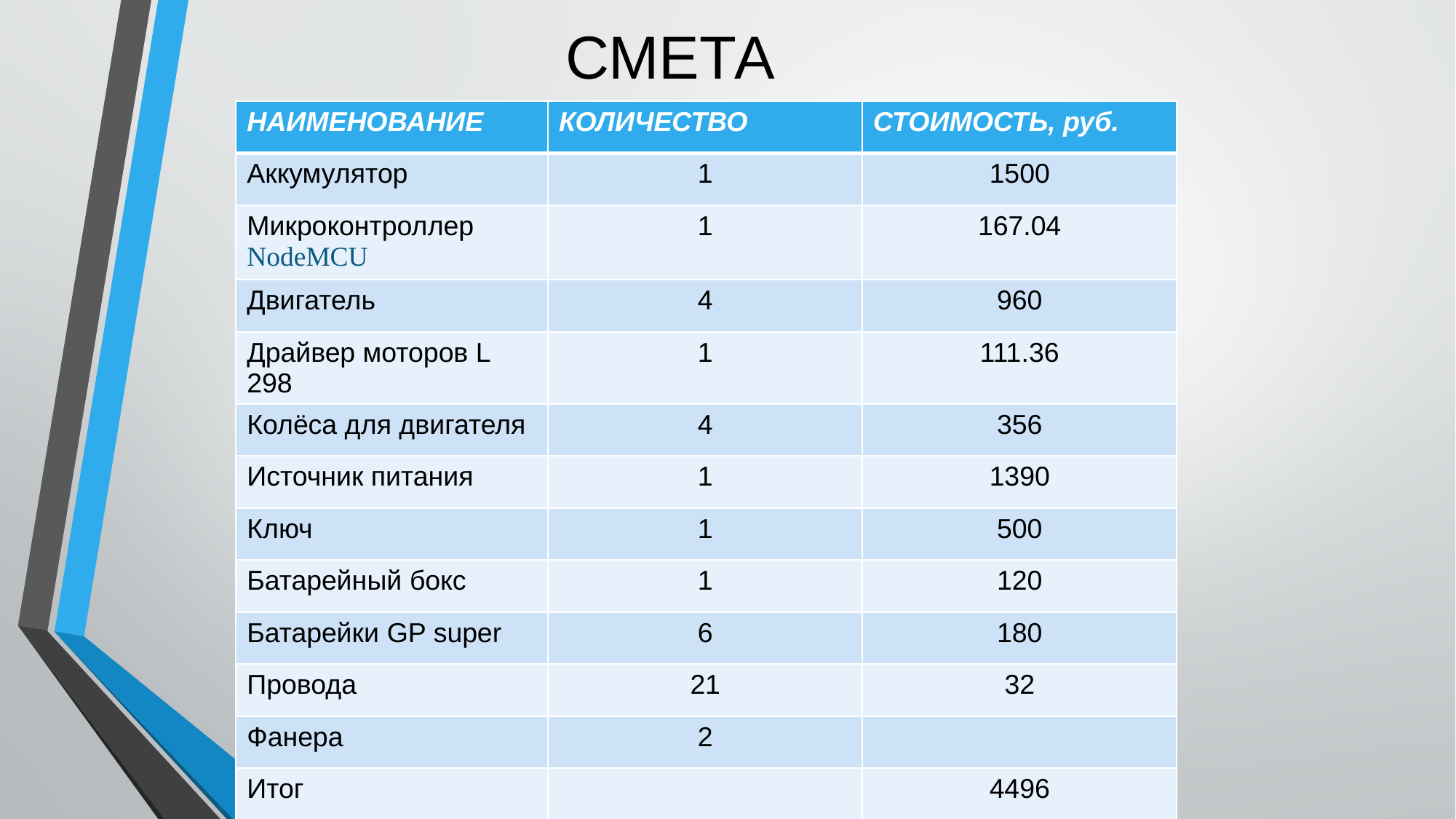

# СМЕТА
| НАИМЕНОВАНИЕ | КОЛИЧЕСТВО | СТОИМОСТЬ, руб. |
| --- | --- | --- |
| Аккумулятор | 1 | 1500 |
| Микроконтроллер NodeMCU | 1 | 167.04 |
| Двигатель | 4 | 960 |
| Драйвер моторов L 298 | 1 | 111.36 |
| Колёса для двигателя | 4 | 356 |
| Источник питания | 1 | 1390 |
| Ключ | 1 | 500 |
| Батарейный бокс | 1 | 120 |
| Батарейки GP super | 6 | 180 |
| Провода | 21 | 32 |
| Фанера | 2 |  |
| Итог |  | 4496 |